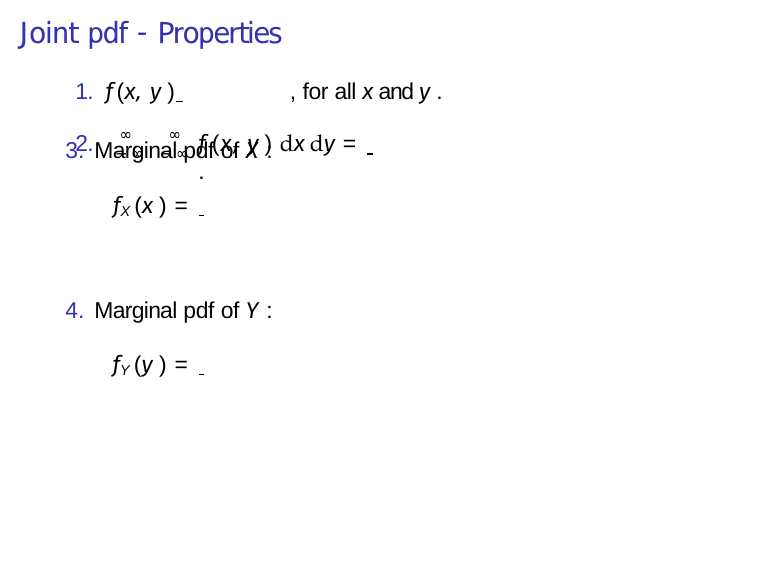

# Joint pdf - Properties
1.  f (x, y ) 	, for all x and y .

∞	∞
2.
f (x, y ) dx dy =  	.
Marginal pdf of X :

fX (x ) =

Marginal pdf of Y :

fY (y ) =
−∞ −∞